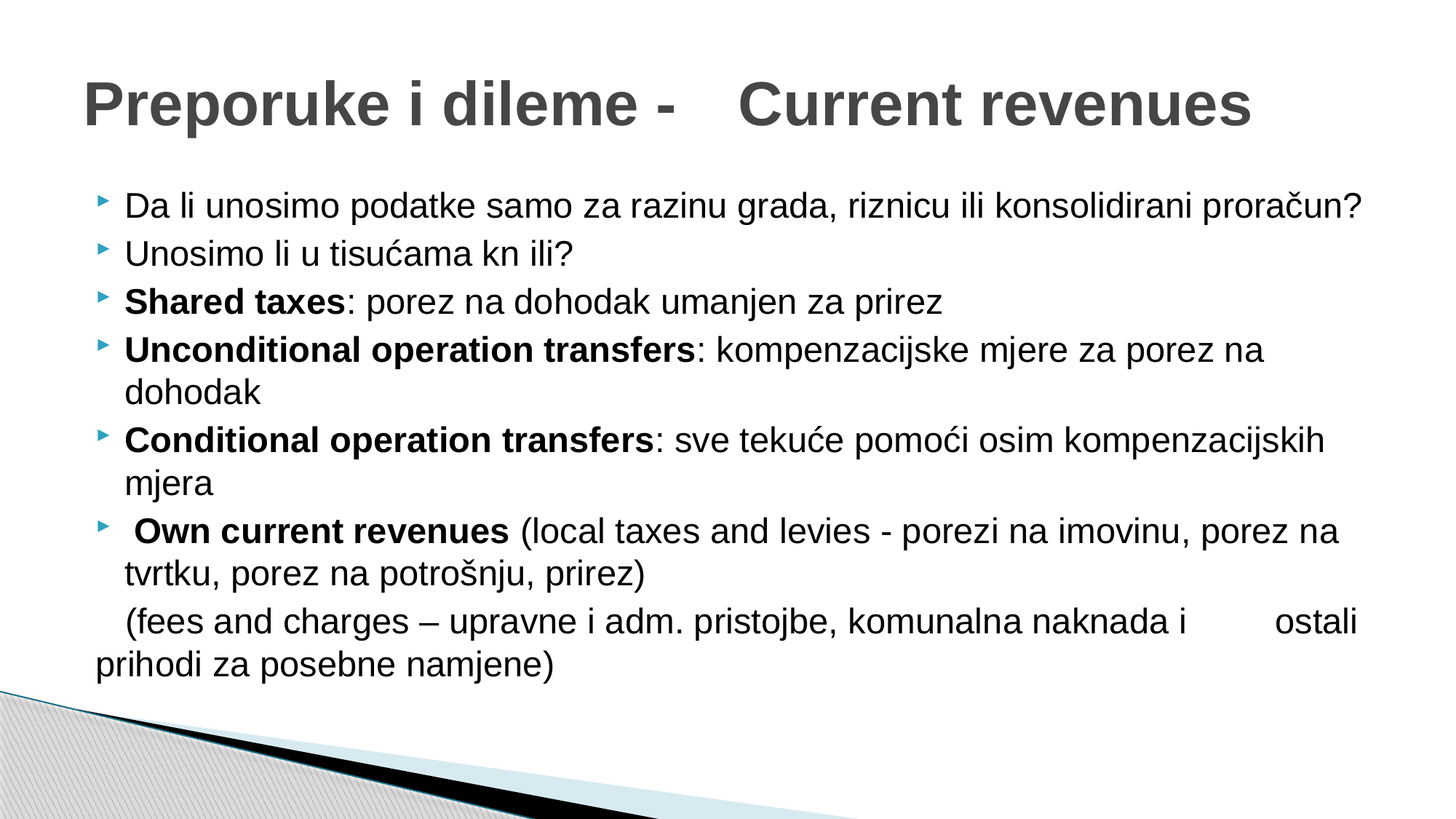

# Preporuke i dileme - 	Current revenues
Da li unosimo podatke samo za razinu grada, riznicu ili konsolidirani proračun?
Unosimo li u tisućama kn ili?
Shared taxes: porez na dohodak umanjen za prirez
Unconditional operation transfers: kompenzacijske mjere za porez na dohodak
Conditional operation transfers: sve tekuće pomoći osim kompenzacijskih mjera
 Own current revenues (local taxes and levies - porezi na imovinu, porez na tvrtku, porez na potrošnju, prirez)
   (fees and charges – upravne i adm. pristojbe, komunalna naknada i         ostali prihodi za posebne namjene)